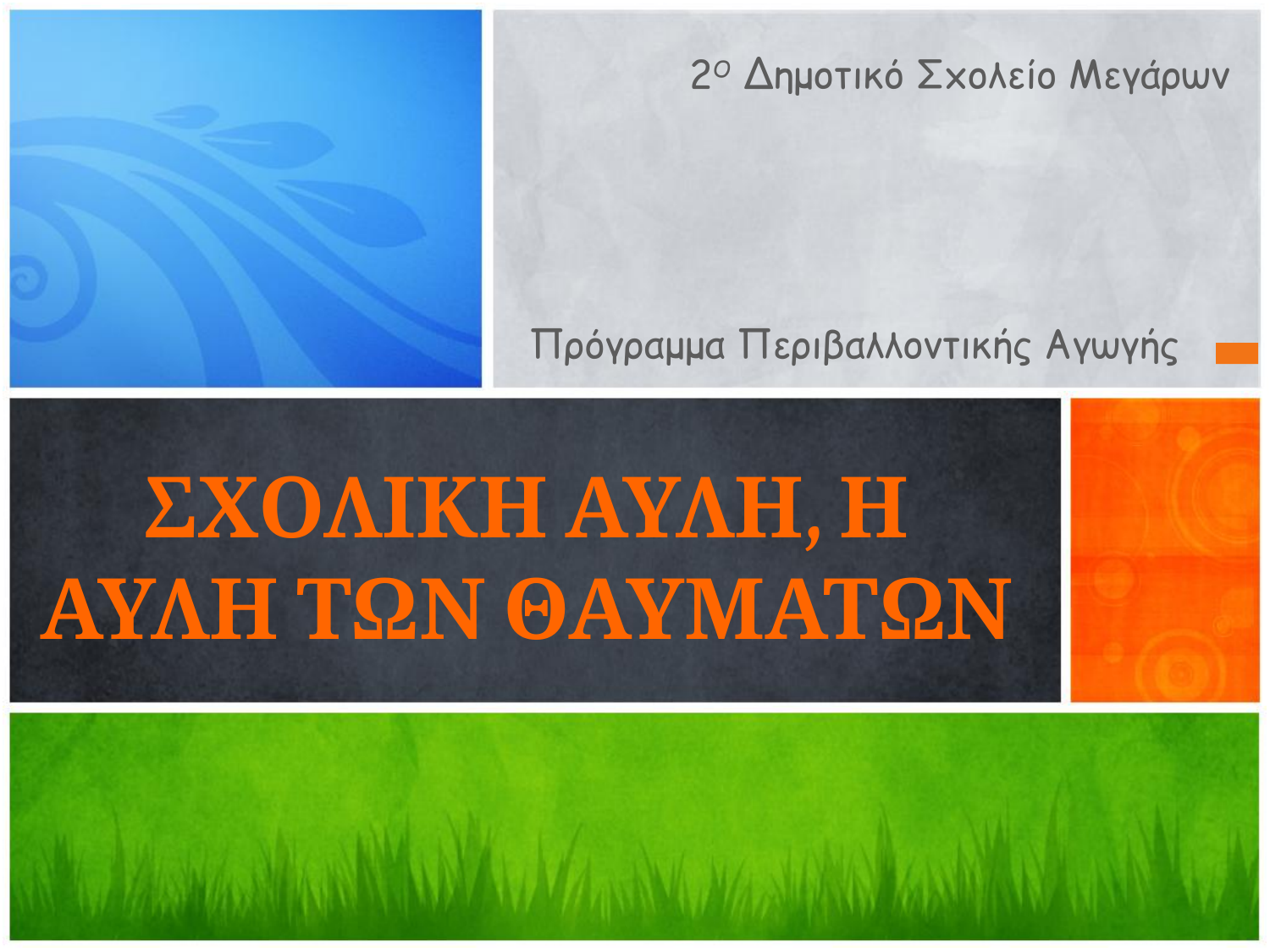

2Ο Δημοτικό Σχολείο Μεγάρων
Πρόγραμμα Περιβαλλοντικής Αγωγής
# ΣΧΟΛΙΚΗ ΑΥΛΗ, Η ΑΥΛΗ ΤΩΝ ΘΑΥΜΑΤΩΝ